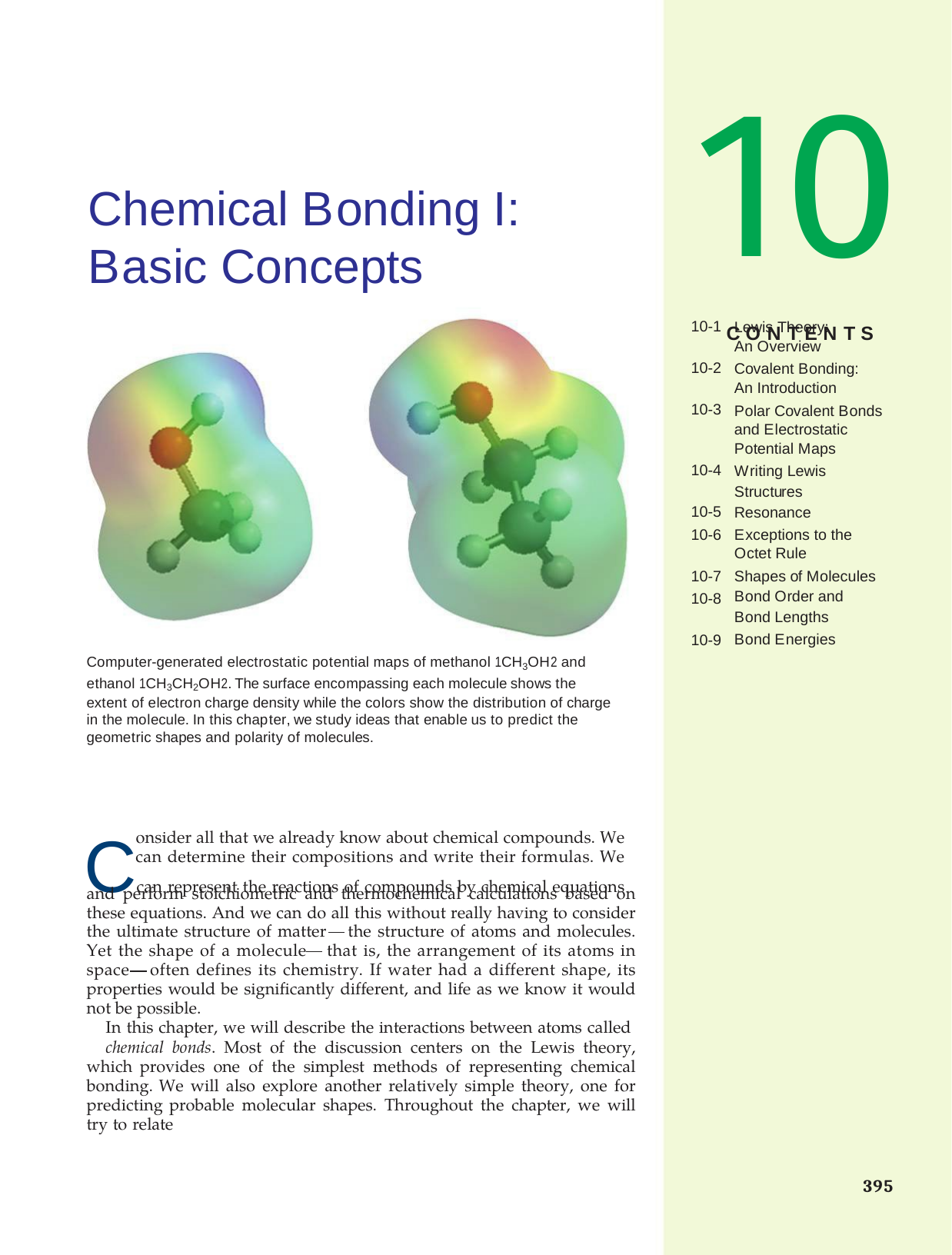

10
C O N T E N T S
Chemical Bonding I: Basic Concepts
10-1
Lewis Theory: An Overview
Covalent Bonding: An Introduction
Polar Covalent Bonds and Electrostatic Potential Maps
Writing Lewis Structures Resonance
Exceptions to the Octet Rule
Shapes of Molecules Bond Order and Bond Lengths
Bond Energies
10-2
10-3
10-4
10-5
10-6
10-7
10-8
10-9
Computer-generated electrostatic potential maps of methanol 1CH3OH2 and ethanol 1CH3CH2OH2. The surface encompassing each molecule shows the extent of electron charge density while the colors show the distribution of charge in the molecule. In this chapter, we study ideas that enable us to predict the geometric shapes and polarity of molecules.
Ccan represent the reactions of compounds by chemical equations
onsider all that we already know about chemical compounds. We
can determine their compositions and write their formulas. We
and perform stoichiometric and thermochemical calculations based on these equations. And we can do all this without really having to consider the ultimate structure of matter    the structure of atoms and molecules. Yet the shape of a molecule    that is, the arrangement of its atoms in space    often defines its chemistry. If water had a different shape, its properties would be significantly different, and life as we know it would not be possible.
In this chapter, we will describe the interactions between atoms called
chemical bonds. Most of the discussion centers on the Lewis theory, which provides one of the simplest methods of representing chemical bonding. We will also explore another relatively simple theory, one for predicting probable molecular shapes. Throughout the chapter, we will try to relate

395